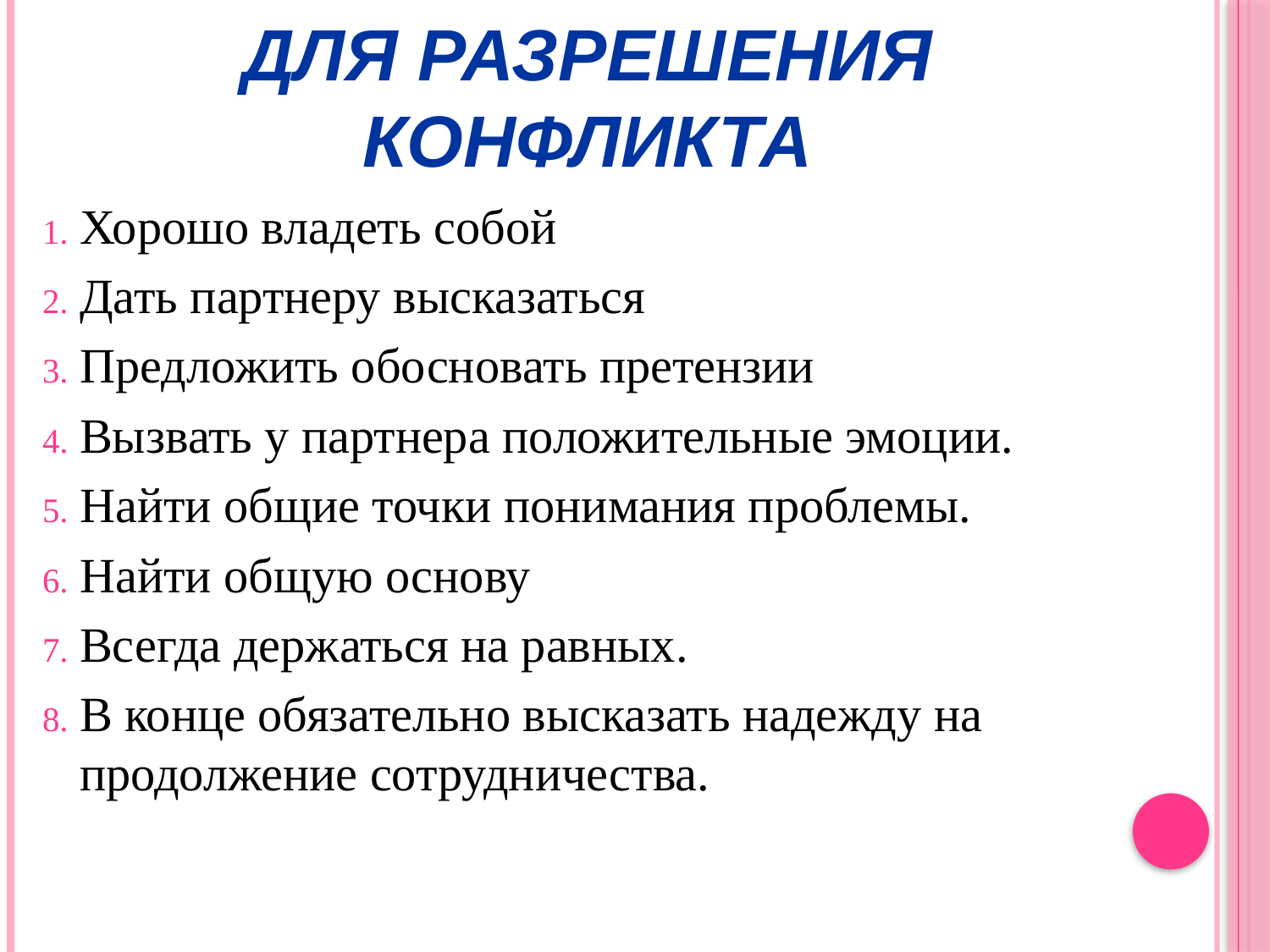

# Для разрешения конфликта
Хорошо владеть собой
Дать партнеру высказаться
Предложить обосновать претензии
Вызвать у партнера положительные эмоции.
Найти общие точки понимания проблемы.
Найти общую основу
Всегда держаться на равных.
В конце обязательно высказать надежду на продолжение сотрудничества.